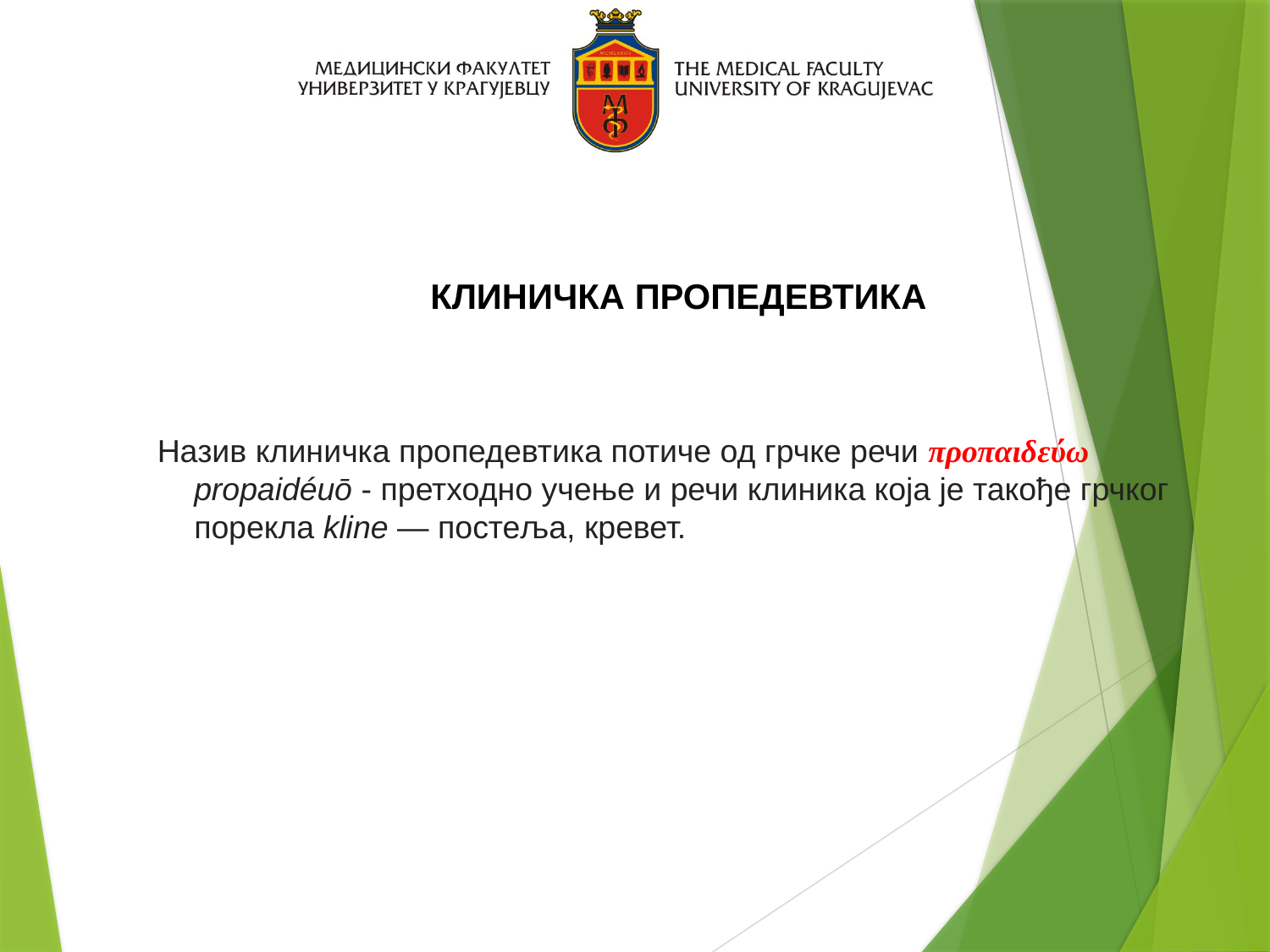

КЛИНИЧКА ПРОПЕДЕВТИКA

Назив клиничка пропедевтика потиче од грчке речи προπαιδεύω propaidéuō - претходно учење и речи клиника која је такође грчког порекла kline — постеља, кревет.